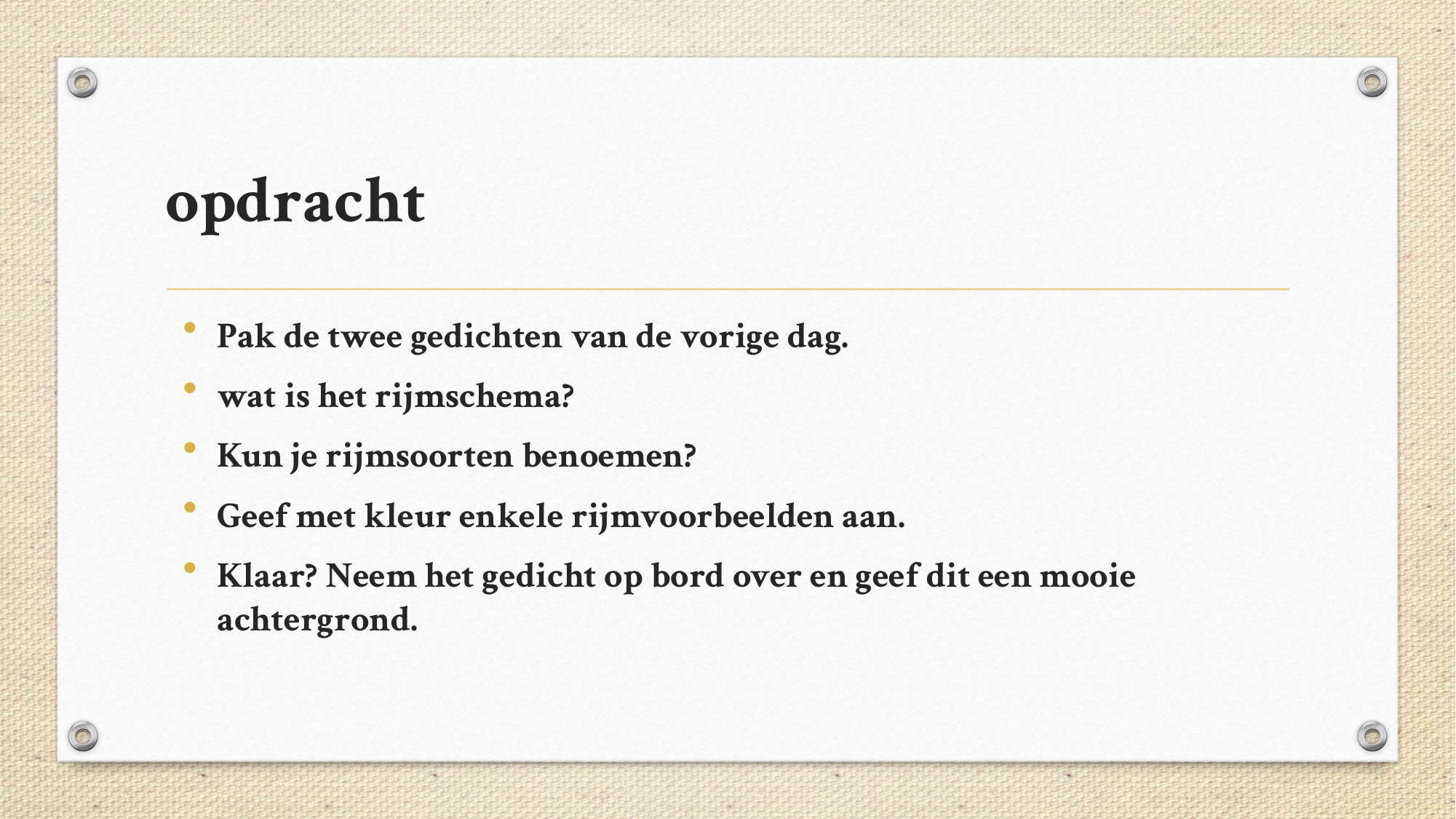

opdracht
Pak de twee gedichten van de vorige dag.
wat is het rijmschema?
Kun je rijmsoorten benoemen?
Geef met kleur enkele rijmvoorbeelden aan.
Klaar? Neem het gedicht op bord over en geef dit een mooie achtergrond.